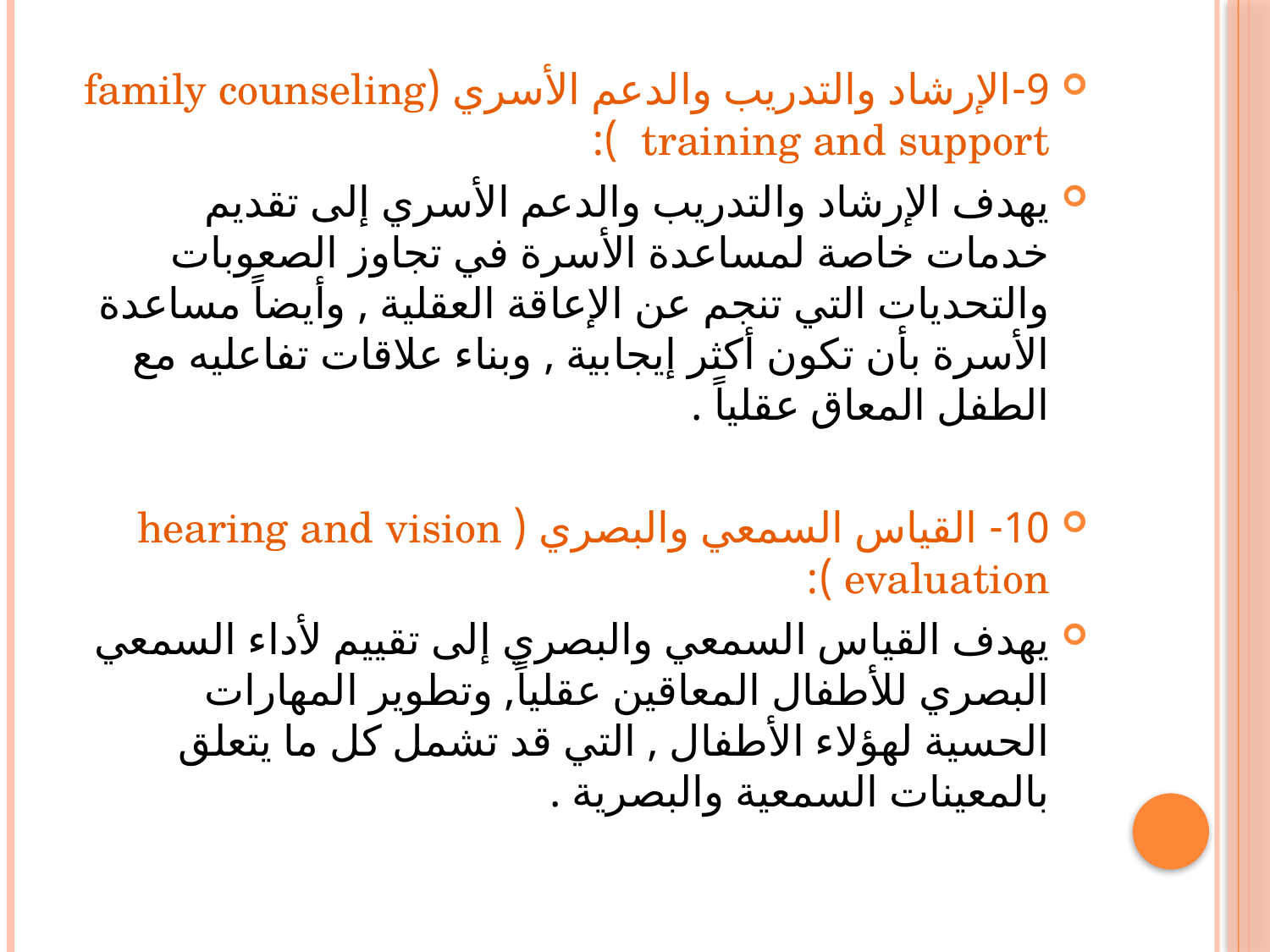

9-الإرشاد والتدريب والدعم الأسري (family counseling training and support  ):
يهدف الإرشاد والتدريب والدعم الأسري إلى تقديم خدمات خاصة لمساعدة الأسرة في تجاوز الصعوبات والتحديات التي تنجم عن الإعاقة العقلية , وأيضاً مساعدة الأسرة بأن تكون أكثر إيجابية , وبناء علاقات تفاعليه مع الطفل المعاق عقلياً .

10- القياس السمعي والبصري ( hearing and vision evaluation ):
يهدف القياس السمعي والبصري إلى تقييم لأداء السمعي البصري للأطفال المعاقين عقلياً, وتطوير المهارات الحسية لهؤلاء الأطفال , التي قد تشمل كل ما يتعلق بالمعينات السمعية والبصرية .